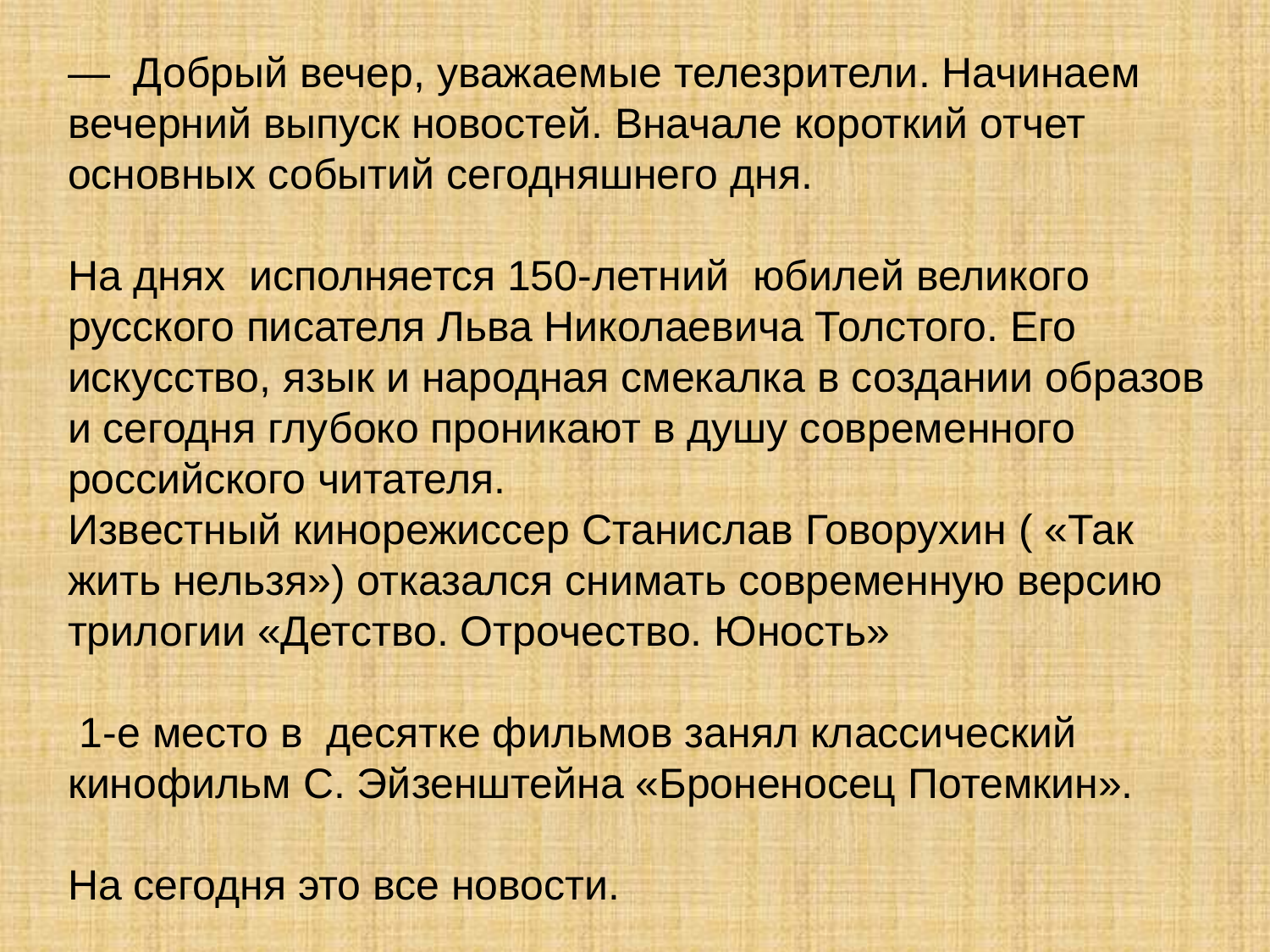

—  Добрый вечер, уважаемые телезрители. Начинаем вечерний выпуск новостей. Вначале короткий отчет основных событий сегодняшнего дня.

На днях  исполняется 150-летний  юбилей великого русского писателя Льва Николаевича Толстого. Его искусство, язык и народная смекалка в создании образов и сегодня глубоко проникают в душу современного российского читателя.
Известный кинорежиссер Станислав Говорухин ( «Так жить нельзя») отказался снимать современную версию трилогии «Детство. Отрочество. Юность»

 1-е место в  десятке фильмов занял классический кинофильм С. Эйзенштейна «Броненосец Потемкин».

На сегодня это все новости.